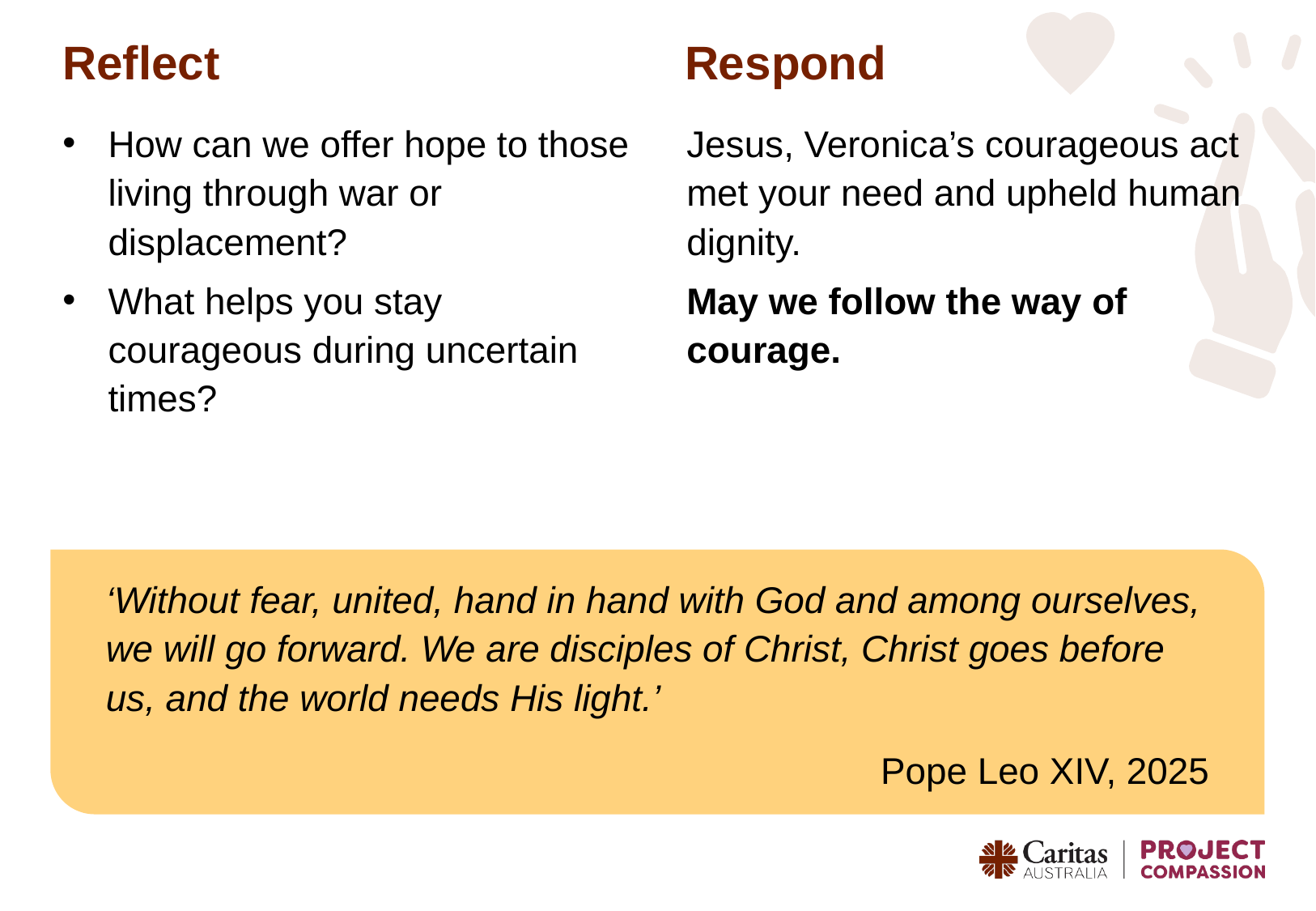

Reflect
Respond
Jesus, Veronica’s courageous act met your need and upheld human dignity.
May we follow the way of courage.

How can we offer hope to those living through war or displacement?
What helps you stay courageous during uncertain times?
‘Without fear, united, hand in hand with God and among ourselves, we will go forward. We are disciples of Christ, Christ goes before us, and the world needs His light.’
Pope Leo XIV, 2025